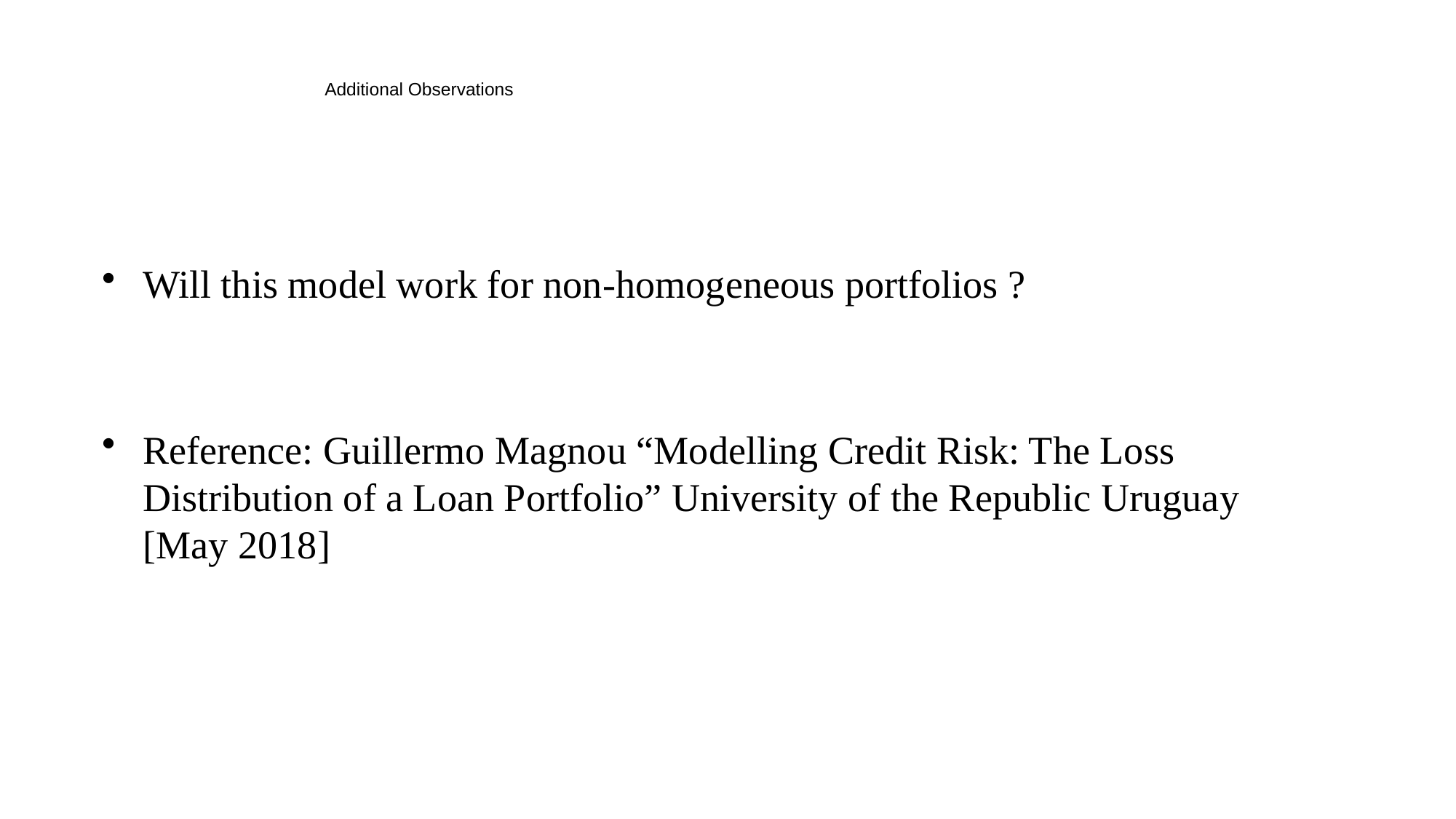

# Additional Observations
Will this model work for non-homogeneous portfolios ?

Reference: Guillermo Magnou “Modelling Credit Risk: The Loss Distribution of a Loan Portfolio” University of the Republic Uruguay [May 2018]